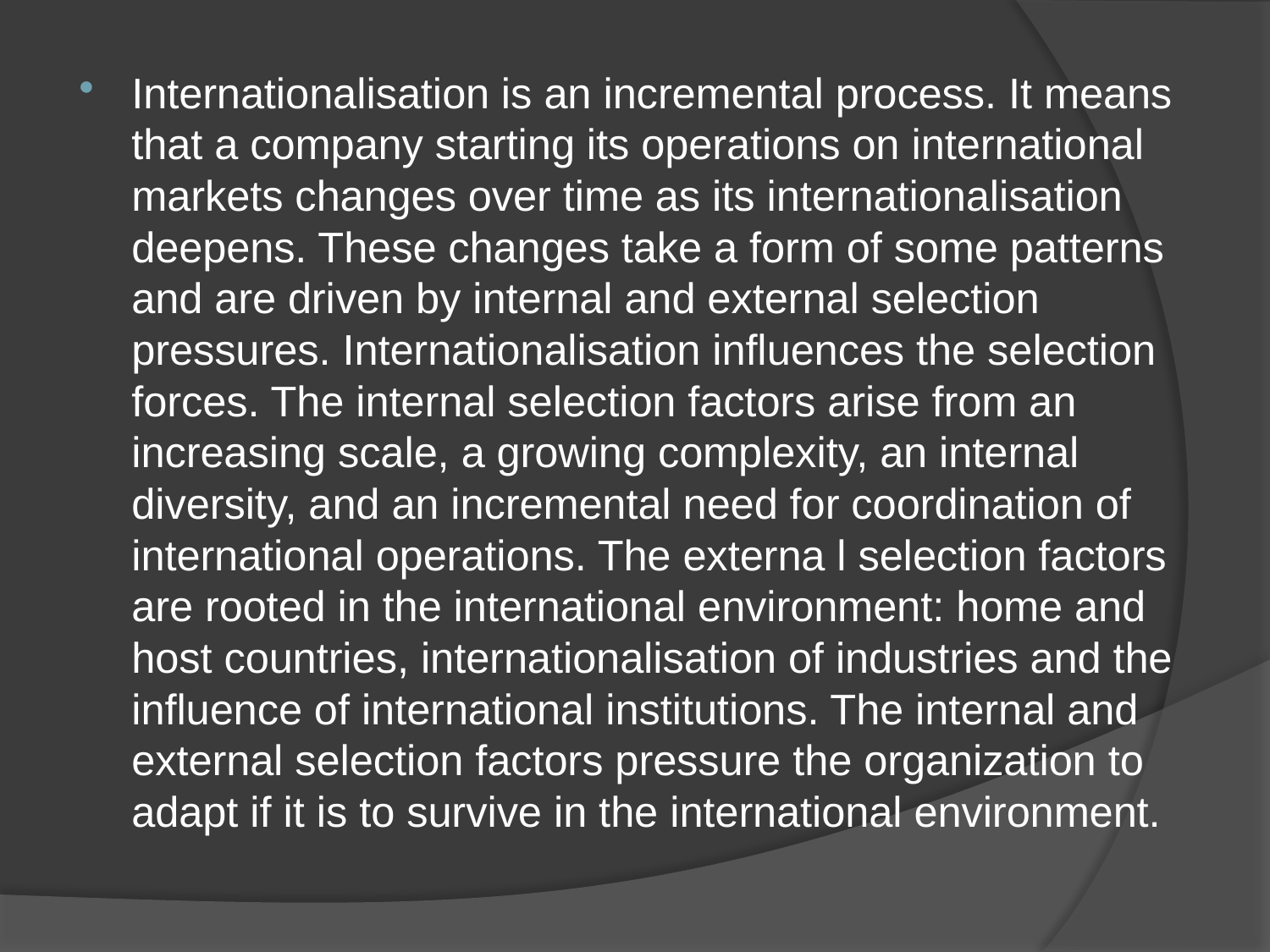

Internationalisation is an incremental process. It means that a company starting its operations on international markets changes over time as its internationalisation deepens. These changes take a form of some patterns and are driven by internal and external selection pressures. Internationalisation influences the selection forces. The internal selection factors arise from an increasing scale, a growing complexity, an internal diversity, and an incremental need for coordination of international operations. The externa l selection factors are rooted in the international environment: home and host countries, internationalisation of industries and the influence of international institutions. The internal and external selection factors pressure the organization to adapt if it is to survive in the international environment.